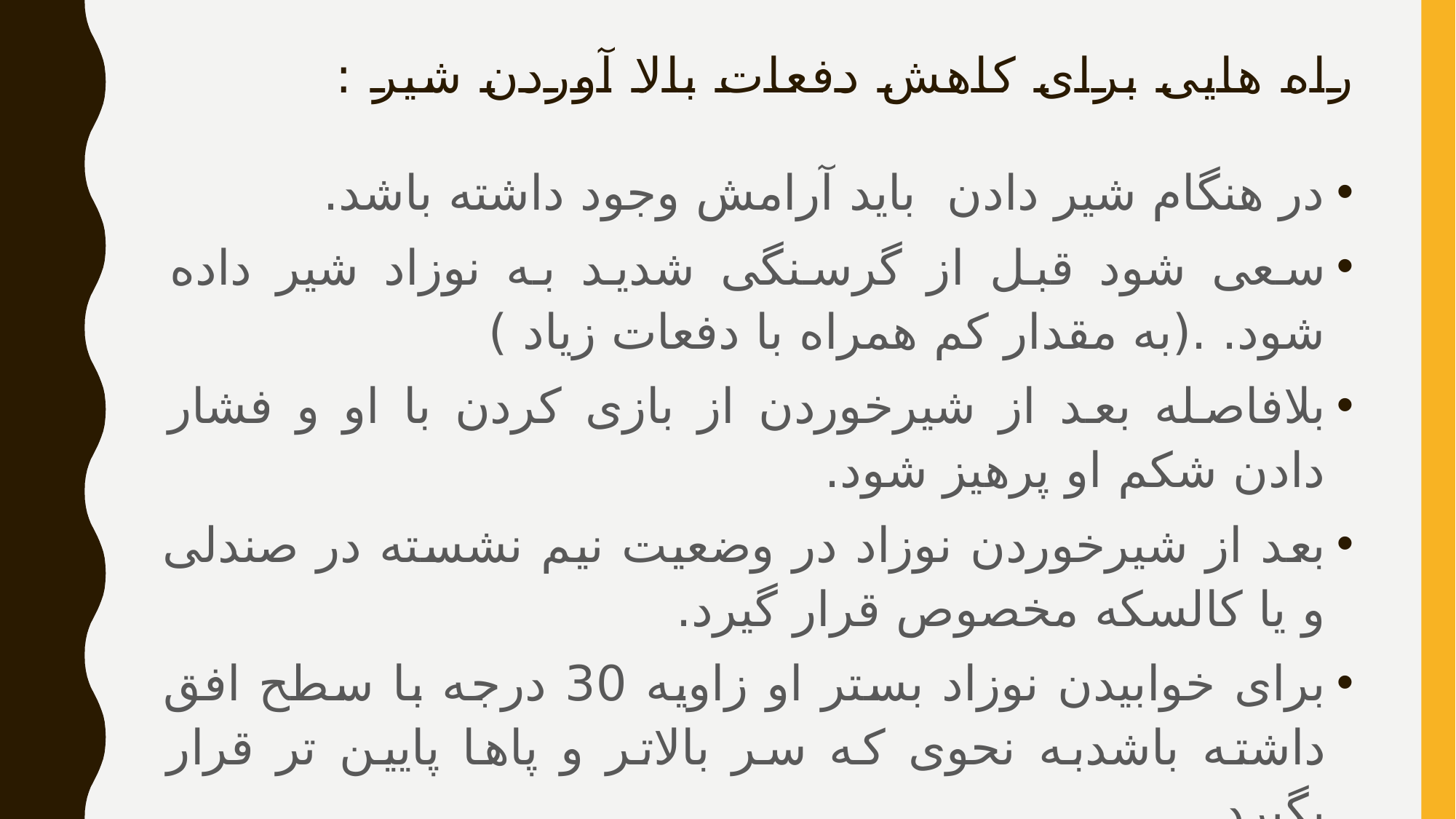

# راه هایی برای کاهش دفعات بالا آوردن شیر :
در هنگام شیر دادن  باید آرامش وجود داشته باشد.
سعی شود قبل از گرسنگی شدید به نوزاد شیر داده شود. .(به مقدار کم همراه با دفعات زیاد )
بلافاصله بعد از شیرخوردن از بازی کردن با او و فشار دادن شکم او پرهیز شود.
بعد از شیرخوردن نوزاد در وضعیت نیم نشسته در صندلی و یا کالسکه مخصوص قرار گیرد.
برای خوابیدن نوزاد بستر او زاویه 30 درجه با سطح افق داشته باشدبه نحوی که سر بالاتر و پاها پایین تر قرار بگیرد.